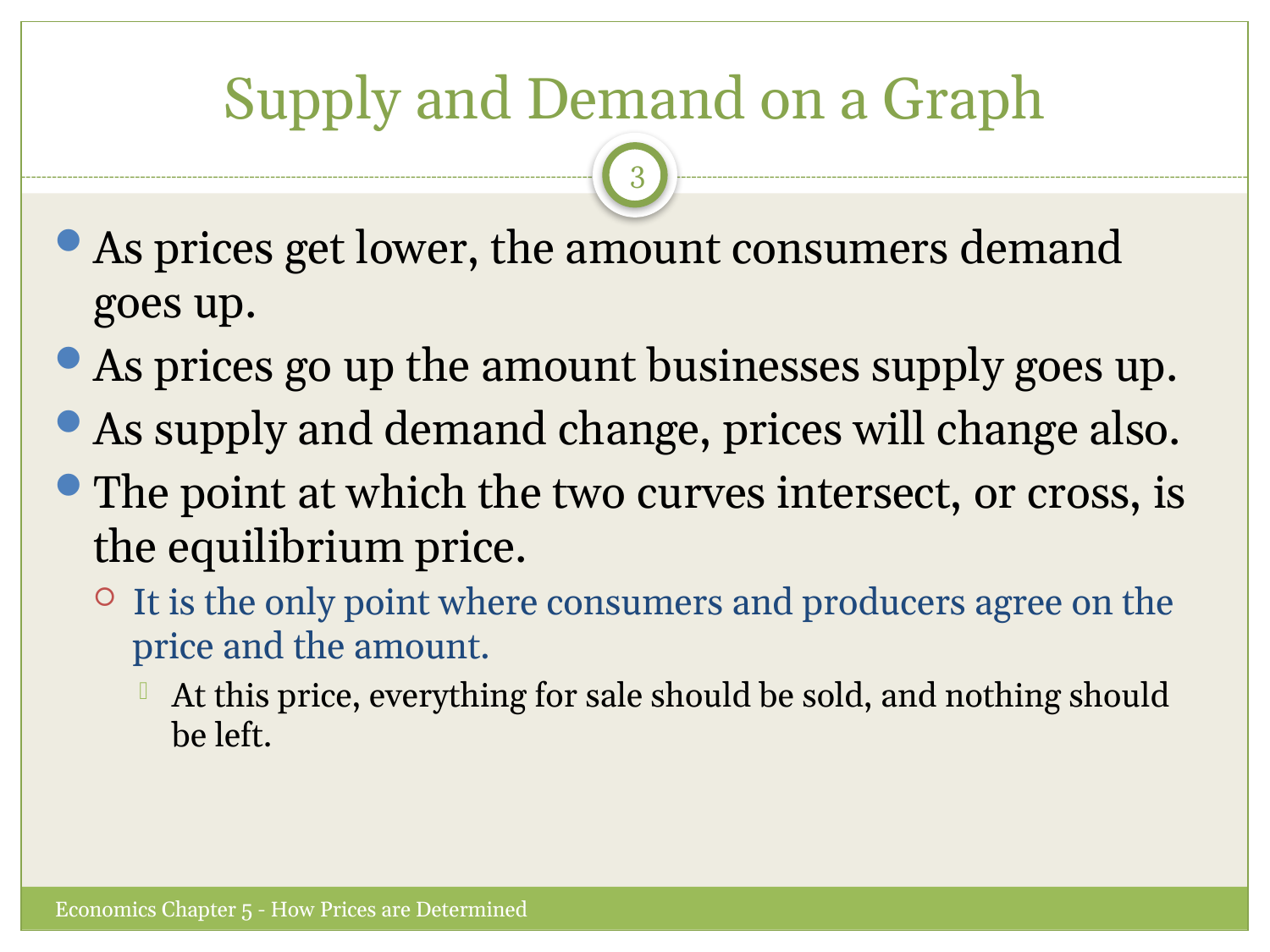

# Supply and Demand on a Graph
3
As prices get lower, the amount consumers demand goes up.
As prices go up the amount businesses supply goes up.
As supply and demand change, prices will change also.
The point at which the two curves intersect, or cross, is the equilibrium price.
It is the only point where consumers and producers agree on the price and the amount.
At this price, everything for sale should be sold, and nothing should  be left.

Economics Chapter 5 - How Prices are Determined